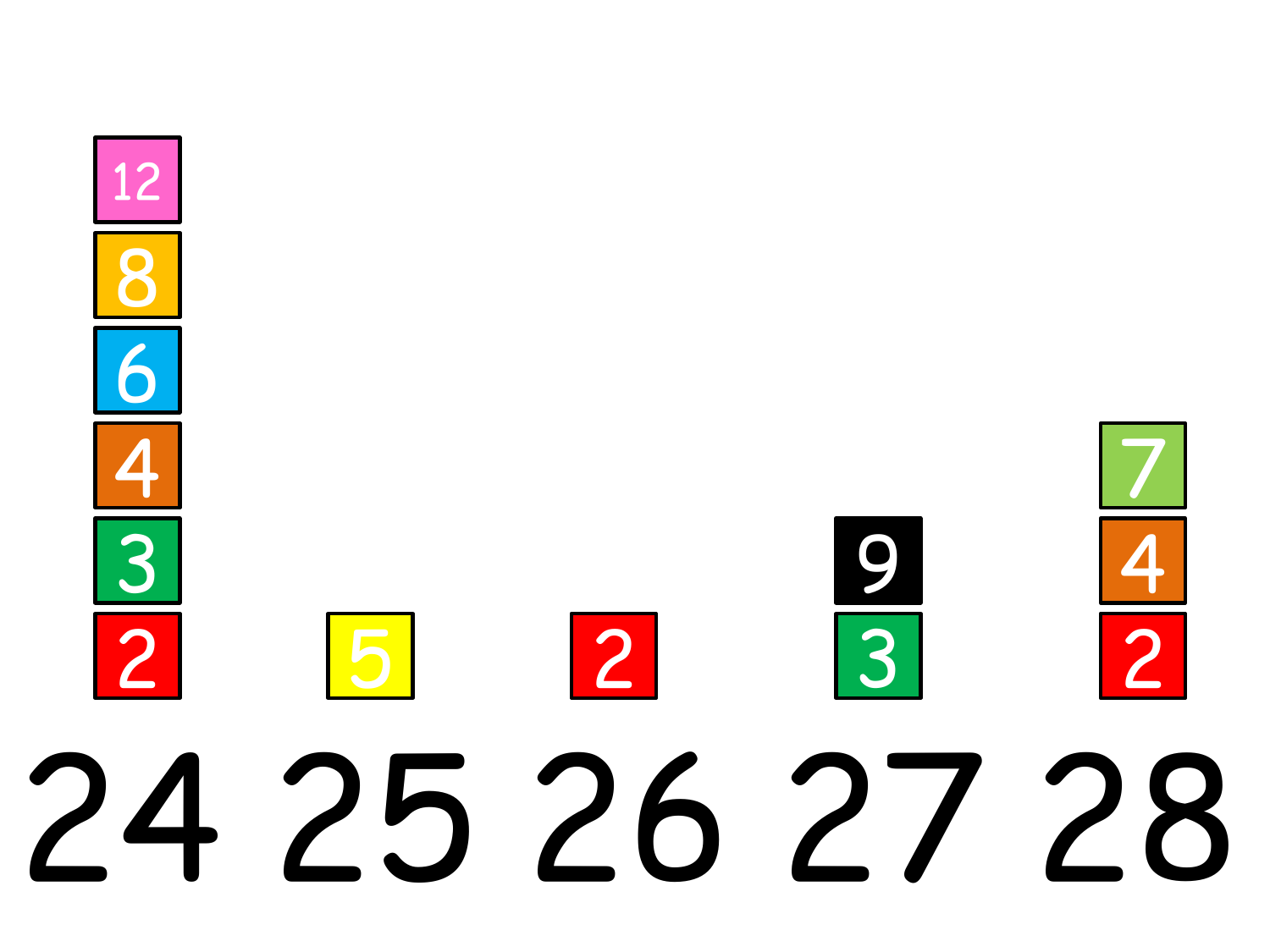

12
8
6
4
3
2
7
4
2
9
3
5
2
 24 25 26 27 28